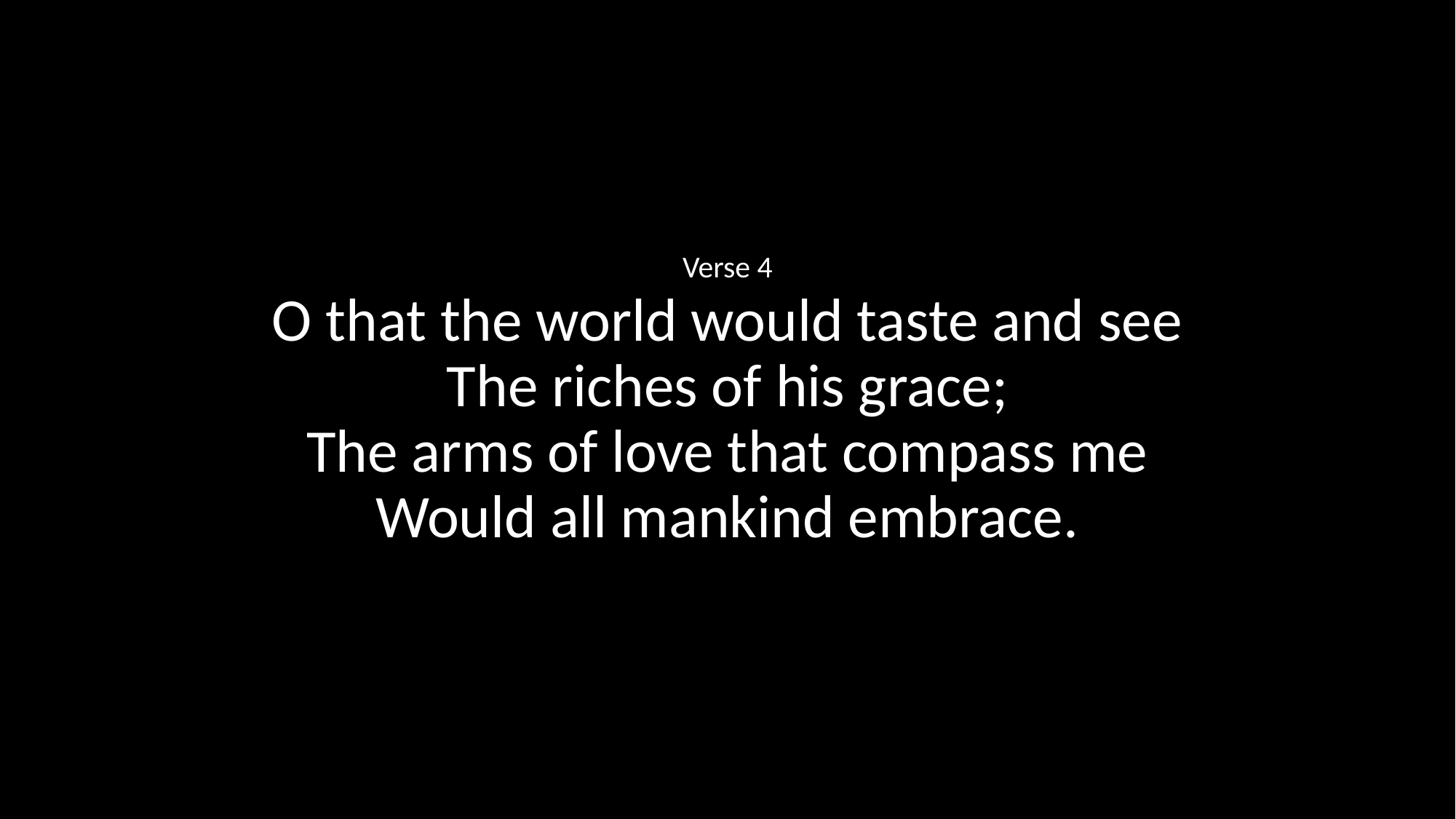

Verse 4
O that the world would taste and see
The riches of his grace;
The arms of love that compass me
Would all mankind embrace.